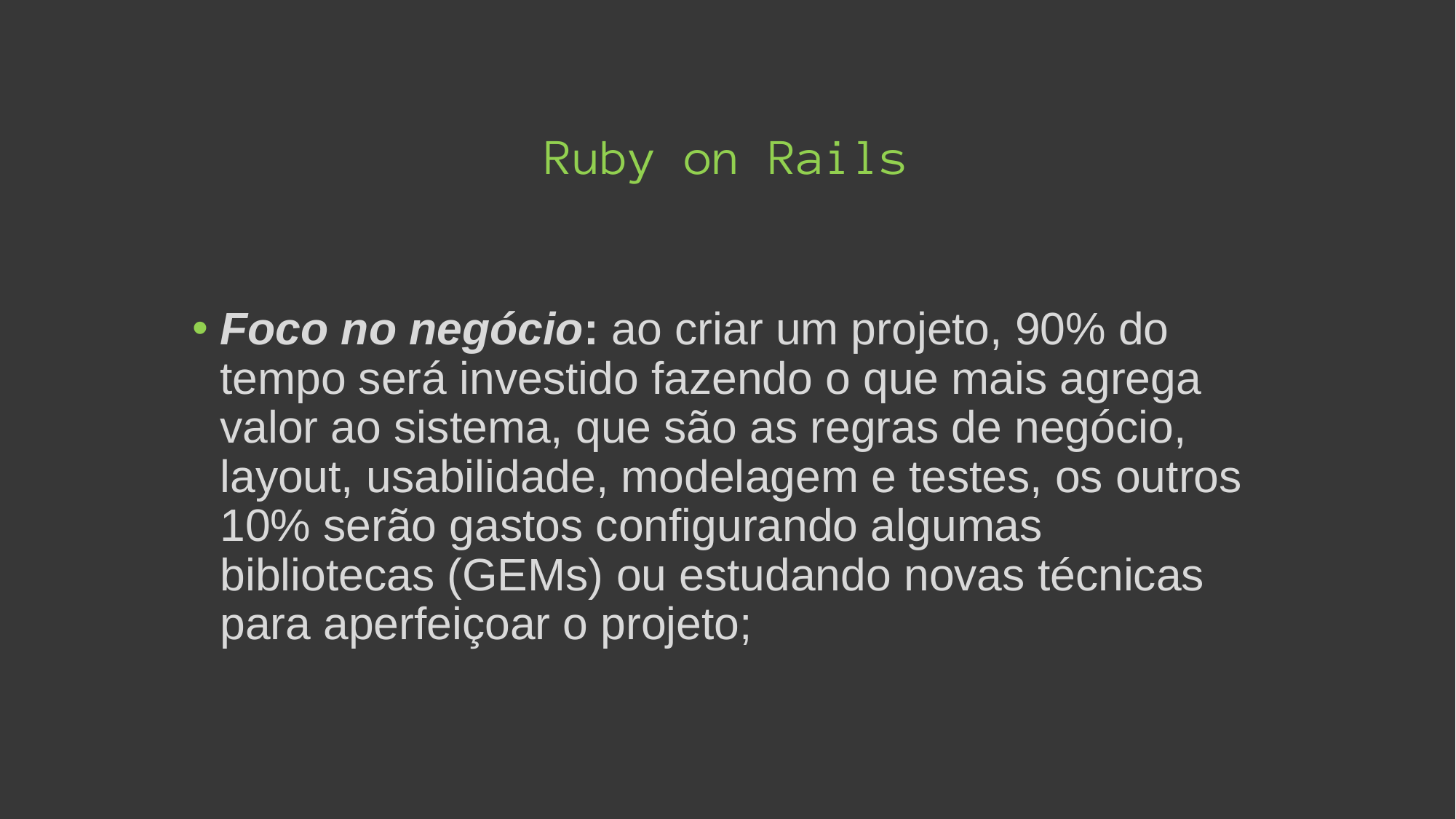

# Ruby on Rails

Foco no negócio: ao criar um projeto, 90% do tempo será investido fazendo o que mais agrega valor ao sistema, que são as regras de negócio, layout, usabilidade, modelagem e testes, os outros 10% serão gastos configurando algumas bibliotecas (GEMs) ou estudando novas técnicas para aperfeiçoar o projeto;